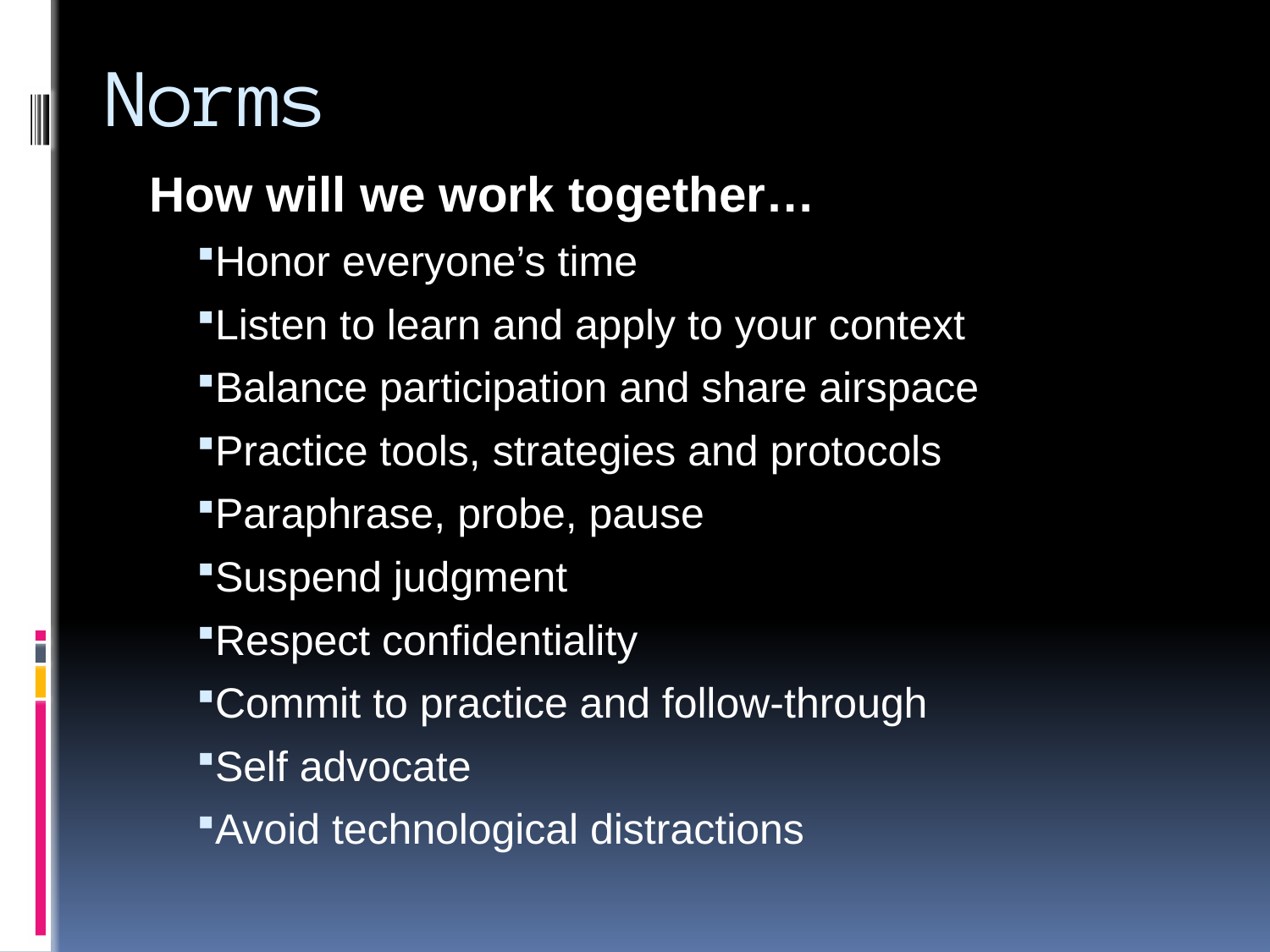

# Norms
How will we work together…
Honor everyone’s time
Listen to learn and apply to your context
Balance participation and share airspace
Practice tools, strategies and protocols
Paraphrase, probe, pause
Suspend judgment
Respect confidentiality
Commit to practice and follow-through
Self advocate
Avoid technological distractions